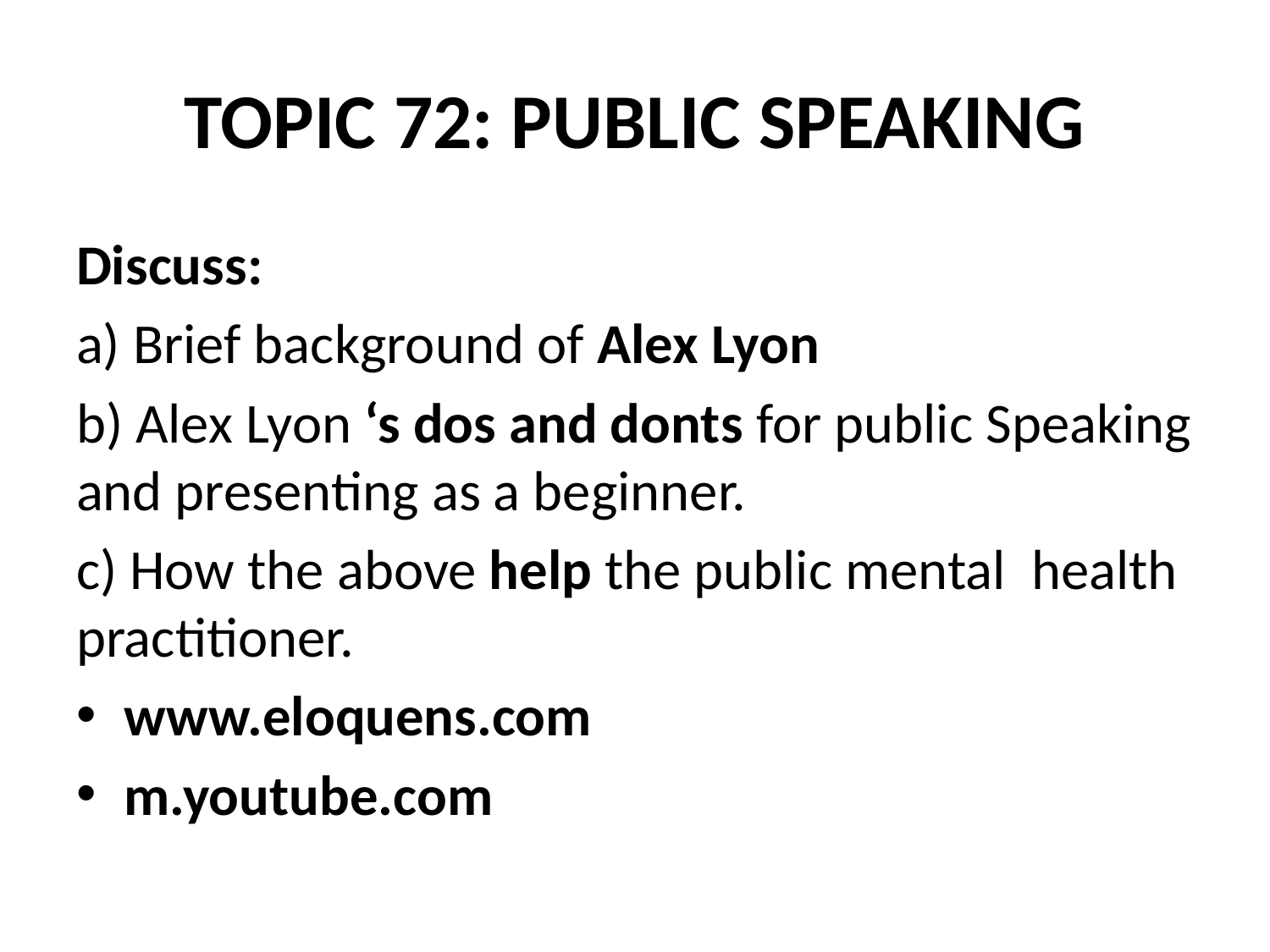

# TOPIC 72: PUBLIC SPEAKING
Discuss:
a) Brief background of Alex Lyon
b) Alex Lyon ‘s dos and donts for public Speaking and presenting as a beginner.
c) How the above help the public mental  health practitioner.
www.eloquens.com
m.youtube.com